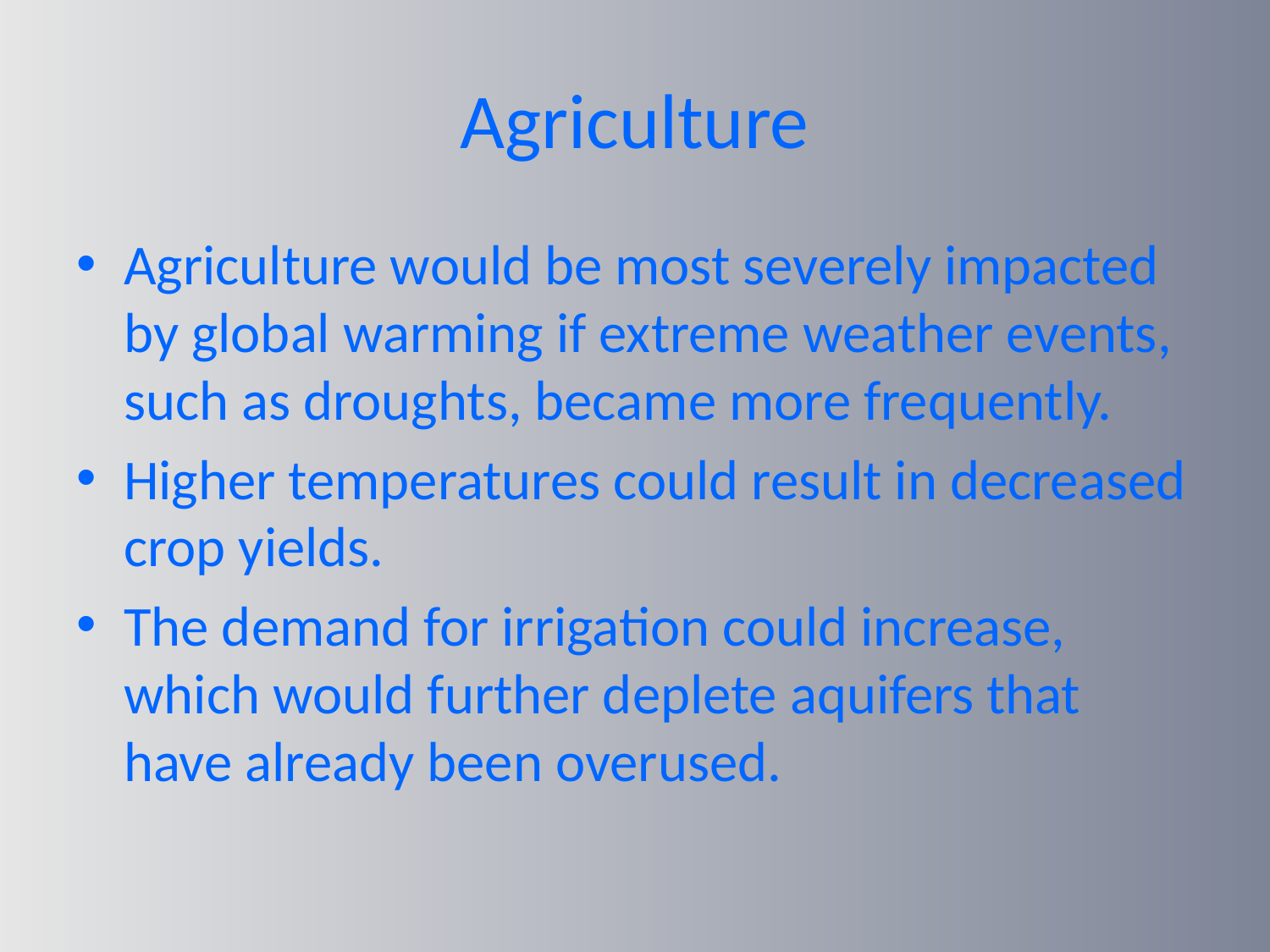

# Agriculture
Agriculture would be most severely impacted by global warming if extreme weather events, such as droughts, became more frequently.
Higher temperatures could result in decreased crop yields.
The demand for irrigation could increase, which would further deplete aquifers that have already been overused.